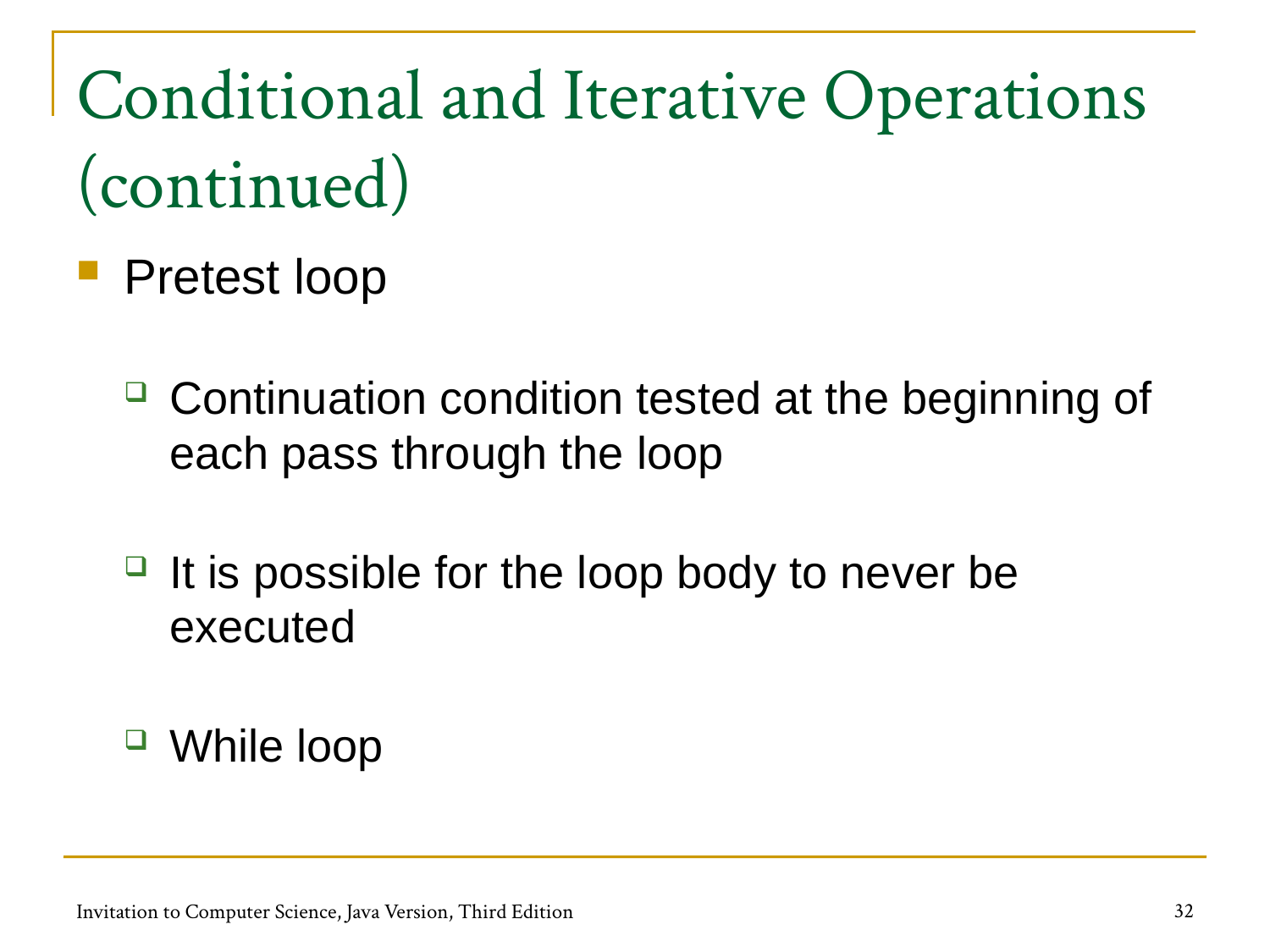

# Conditional and Iterative Operations (continued)
Pretest loop
Continuation condition tested at the beginning of each pass through the loop
It is possible for the loop body to never be executed
While loop
32
Invitation to Computer Science, Java Version, Third Edition